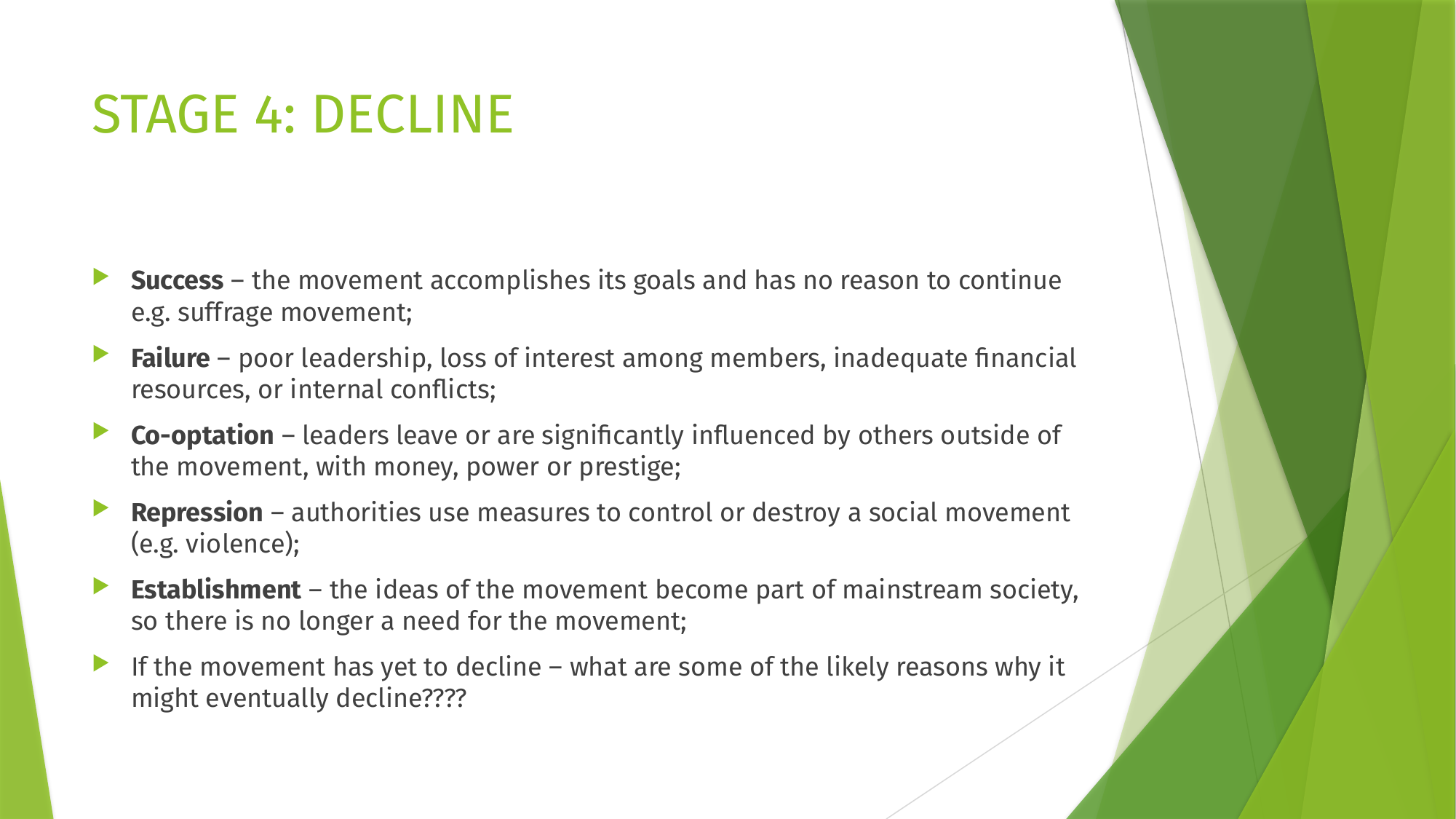

# STAGE 4: DECLINE
Success – the movement accomplishes its goals and has no reason to continue e.g. suffrage movement;
Failure – poor leadership, loss of interest among members, inadequate financial resources, or internal conflicts;
Co-optation – leaders leave or are significantly influenced by others outside of the movement, with money, power or prestige;
Repression – authorities use measures to control or destroy a social movement (e.g. violence);
Establishment – the ideas of the movement become part of mainstream society, so there is no longer a need for the movement;
If the movement has yet to decline – what are some of the likely reasons why it might eventually decline????